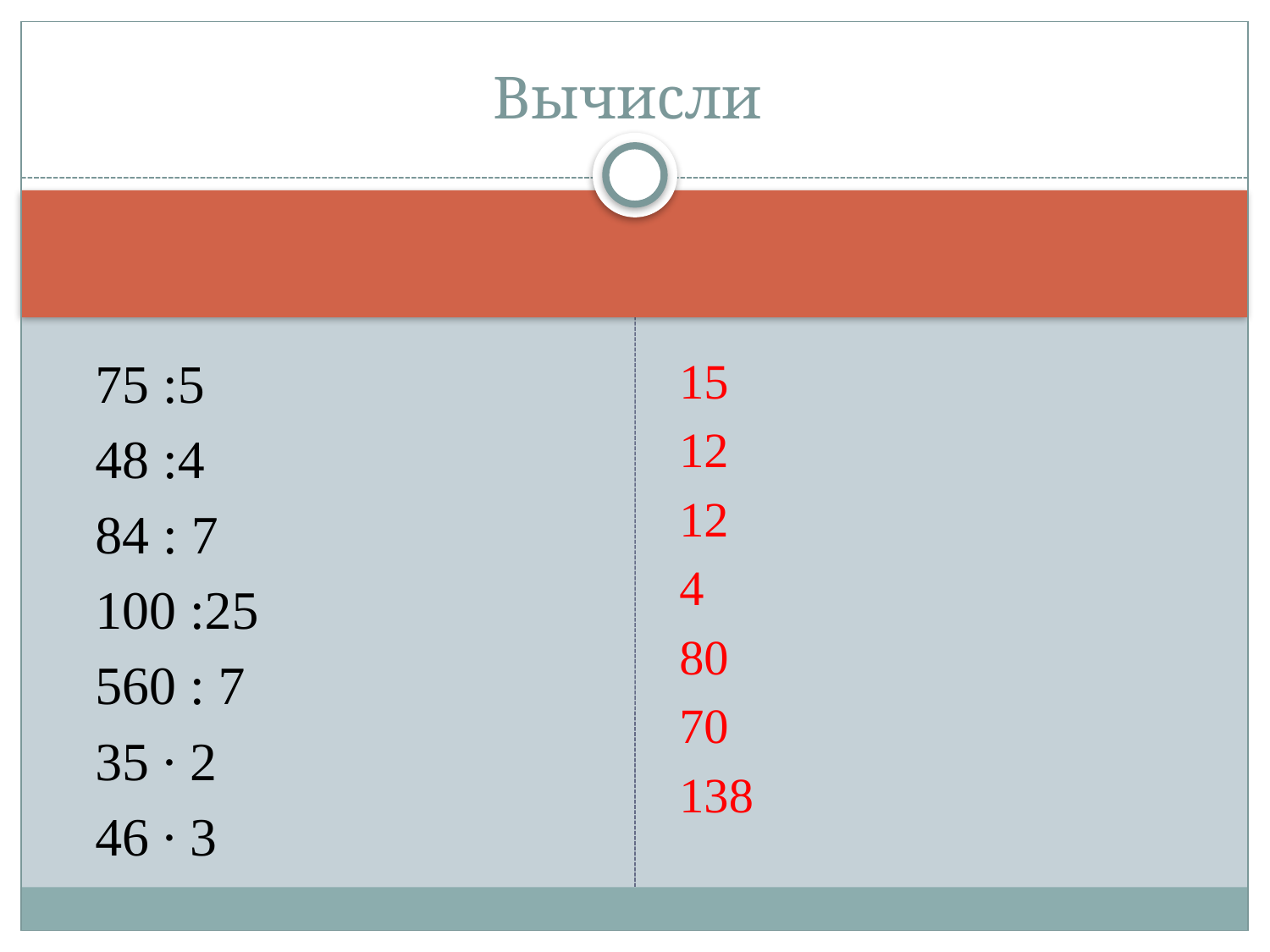

# Вычисли

   75 :5
   48 :4
   84 : 7
   100 :25
   560 : 7
   35 ∙ 2
   46 ∙ 3
15
12
12
4
80
70
138